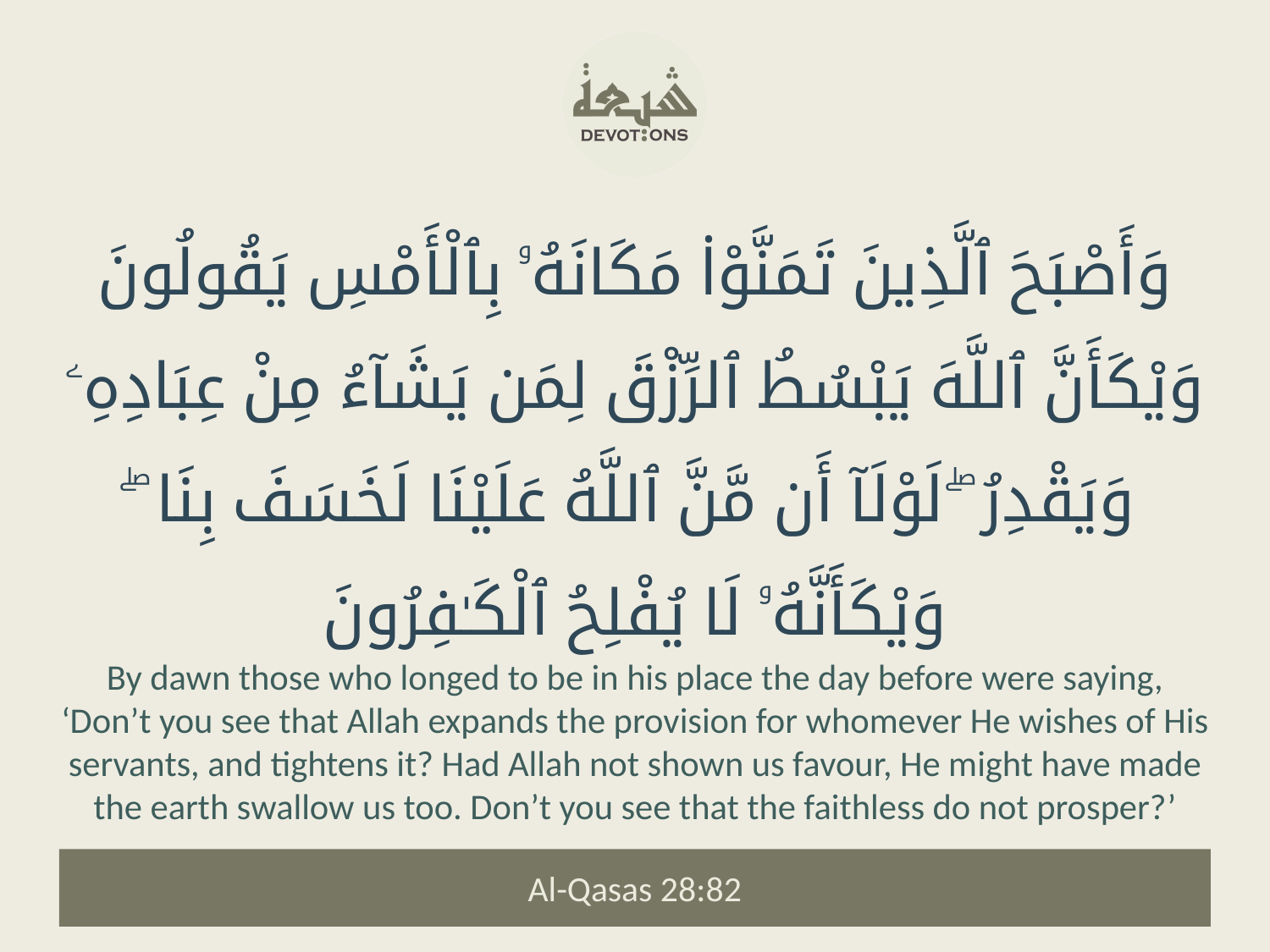

وَأَصْبَحَ ٱلَّذِينَ تَمَنَّوْا۟ مَكَانَهُۥ بِٱلْأَمْسِ يَقُولُونَ وَيْكَأَنَّ ٱللَّهَ يَبْسُطُ ٱلرِّزْقَ لِمَن يَشَآءُ مِنْ عِبَادِهِۦ وَيَقْدِرُ ۖ لَوْلَآ أَن مَّنَّ ٱللَّهُ عَلَيْنَا لَخَسَفَ بِنَا ۖ وَيْكَأَنَّهُۥ لَا يُفْلِحُ ٱلْكَـٰفِرُونَ
By dawn those who longed to be in his place the day before were saying, ‘Don’t you see that Allah expands the provision for whomever He wishes of His servants, and tightens it? Had Allah not shown us favour, He might have made the earth swallow us too. Don’t you see that the faithless do not prosper?’
Al-Qasas 28:82